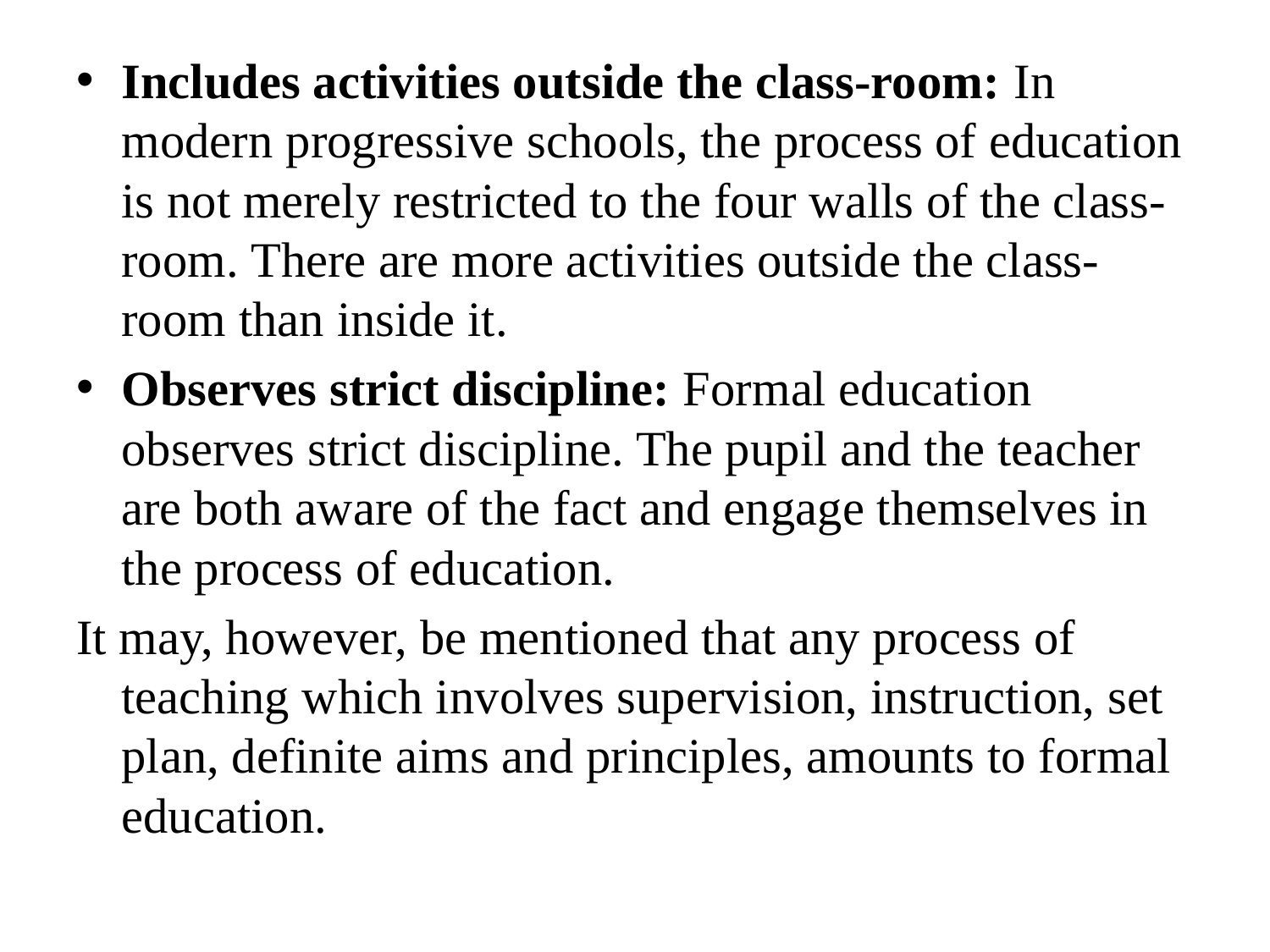

Includes activities outside the class-room: In modern progressive schools, the process of education is not merely restricted to the four walls of the class-room. There are more activities outside the class-room than inside it.
Observes strict discipline: Formal education observes strict discipline. The pupil and the teacher are both aware of the fact and engage themselves in the process of education.
It may, however, be mentioned that any process of teaching which involves supervision, instruction, set plan, definite aims and principles, amounts to formal education.